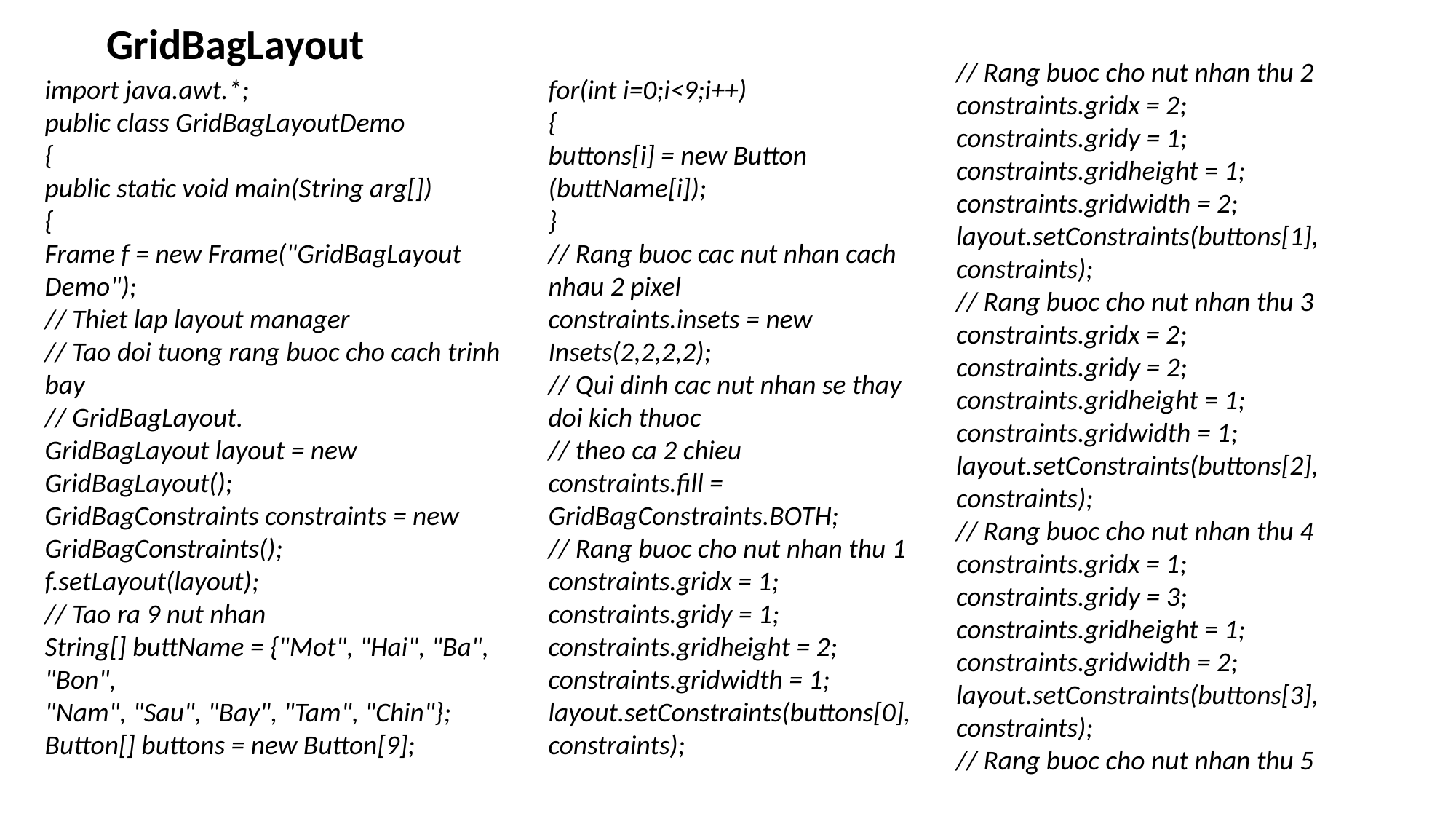

GridBagLayout
// Rang buoc cho nut nhan thu 2
constraints.gridx = 2;
constraints.gridy = 1;
constraints.gridheight = 1;
constraints.gridwidth = 2;
layout.setConstraints(buttons[1], constraints);
// Rang buoc cho nut nhan thu 3
constraints.gridx = 2;
constraints.gridy = 2;
constraints.gridheight = 1;
constraints.gridwidth = 1;
layout.setConstraints(buttons[2], constraints);
// Rang buoc cho nut nhan thu 4
constraints.gridx = 1;
constraints.gridy = 3;
constraints.gridheight = 1;
constraints.gridwidth = 2;
layout.setConstraints(buttons[3], constraints);
// Rang buoc cho nut nhan thu 5
import java.awt.*;
public class GridBagLayoutDemo
{
public static void main(String arg[])
{
Frame f = new Frame("GridBagLayout Demo");
// Thiet lap layout manager
// Tao doi tuong rang buoc cho cach trinh bay
// GridBagLayout.
GridBagLayout layout = new GridBagLayout();
GridBagConstraints constraints = new
GridBagConstraints();
f.setLayout(layout);
// Tao ra 9 nut nhan
String[] buttName = {"Mot", "Hai", "Ba", "Bon",
"Nam", "Sau", "Bay", "Tam", "Chin"};
Button[] buttons = new Button[9];

for(int i=0;i<9;i++)
{
buttons[i] = new Button (buttName[i]);
}
// Rang buoc cac nut nhan cach nhau 2 pixel
constraints.insets = new Insets(2,2,2,2);
// Qui dinh cac nut nhan se thay doi kich thuoc
// theo ca 2 chieu
constraints.fill = GridBagConstraints.BOTH;
// Rang buoc cho nut nhan thu 1
constraints.gridx = 1;
constraints.gridy = 1;
constraints.gridheight = 2;
constraints.gridwidth = 1;
layout.setConstraints(buttons[0], constraints);